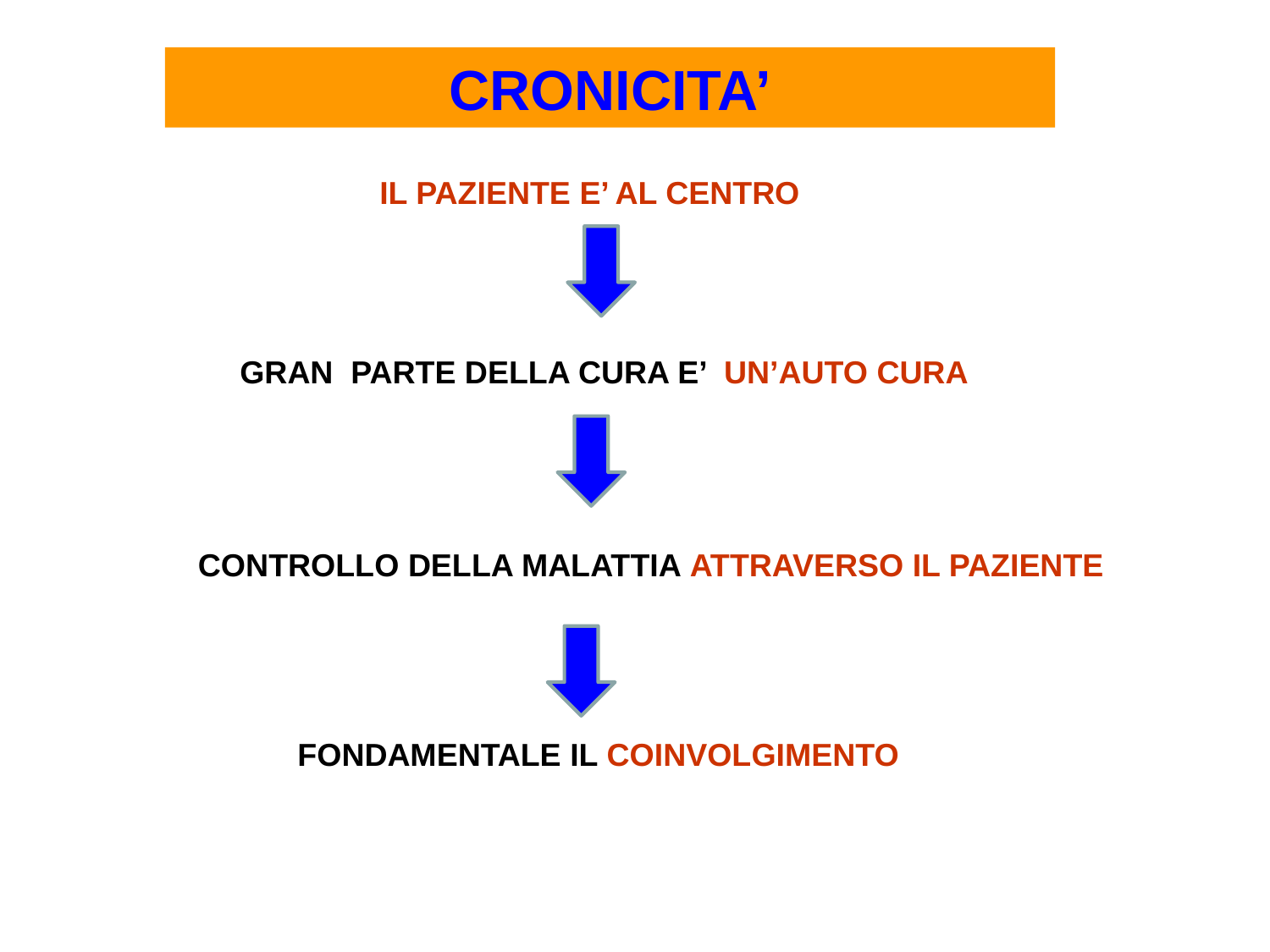

CRONICITA’
IL PAZIENTE E’ AL CENTRO

    GRAN  PARTE DELLA CURA E’  UN’AUTO CURA

CONTROLLO DELLA MALATTIA ATTRAVERSO IL PAZIENTE

FONDAMENTALE IL COINVOLGIMENTO